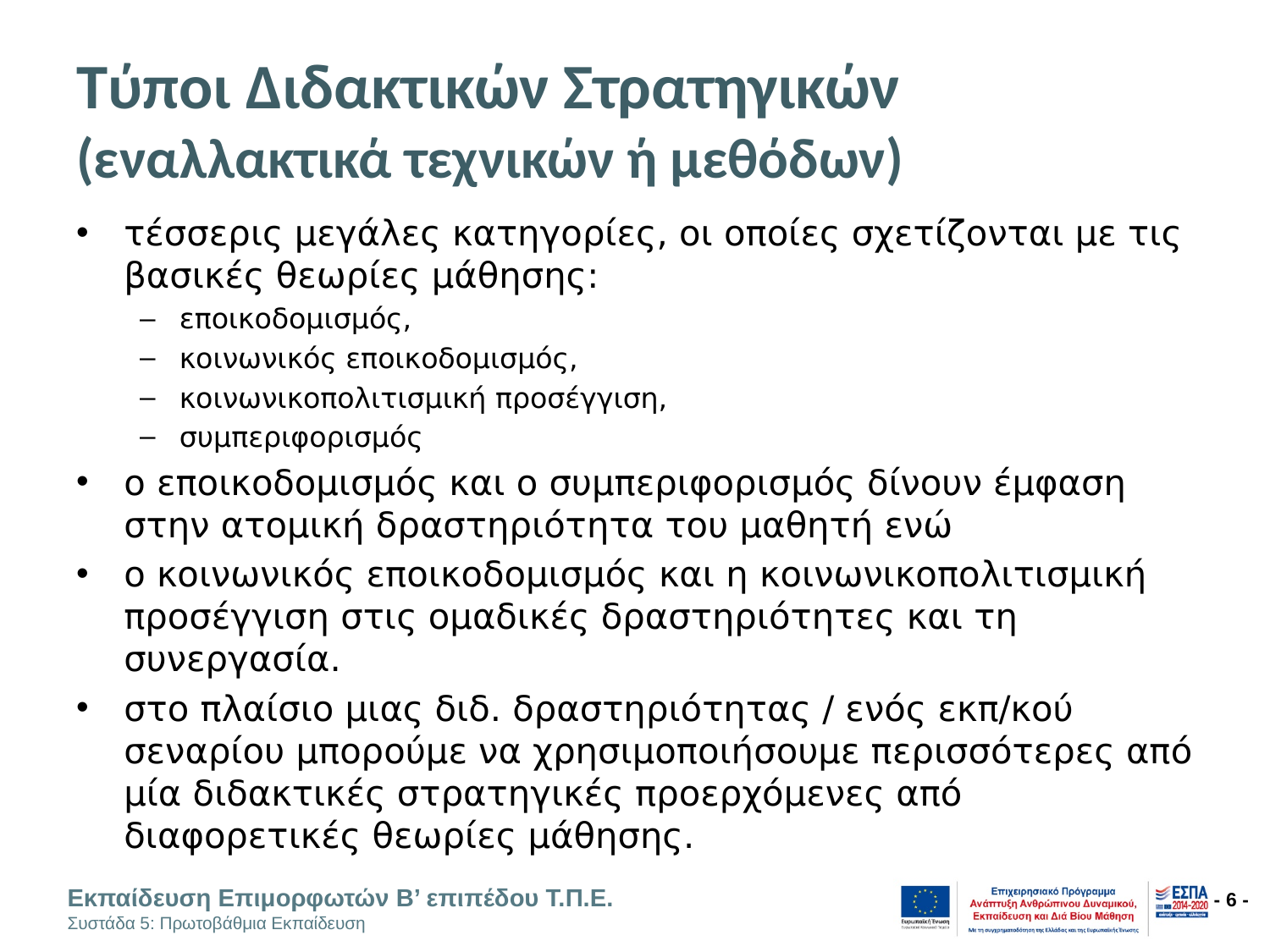

# Τύποι Διδακτικών Στρατηγικών (εναλλακτικά τεχνικών ή μεθόδων)

τέσσερις μεγάλες κατηγορίες, οι οποίες σχετίζονται με τις βασικές θεωρίες μάθησης:
εποικοδομισμός,
κοινωνικός εποικοδομισμός,
κοινωνικοπολιτισμική προσέγγιση,
συμπεριφορισμός
ο εποικοδομισμός και ο συμπεριφορισμός δίνουν έμφαση στην ατομική δραστηριότητα του μαθητή ενώ
ο κοινωνικός εποικοδομισμός και η κοινωνικοπολιτισμική προσέγγιση στις ομαδικές δραστηριότητες και τη συνεργασία.
στο πλαίσιο μιας διδ. δραστηριότητας / ενός εκπ/κού σεναρίου μπορούμε να χρησιμοποιήσουμε περισσότερες από μία διδακτικές στρατηγικές προερχόμενες από διαφορετικές θεωρίες μάθησης.